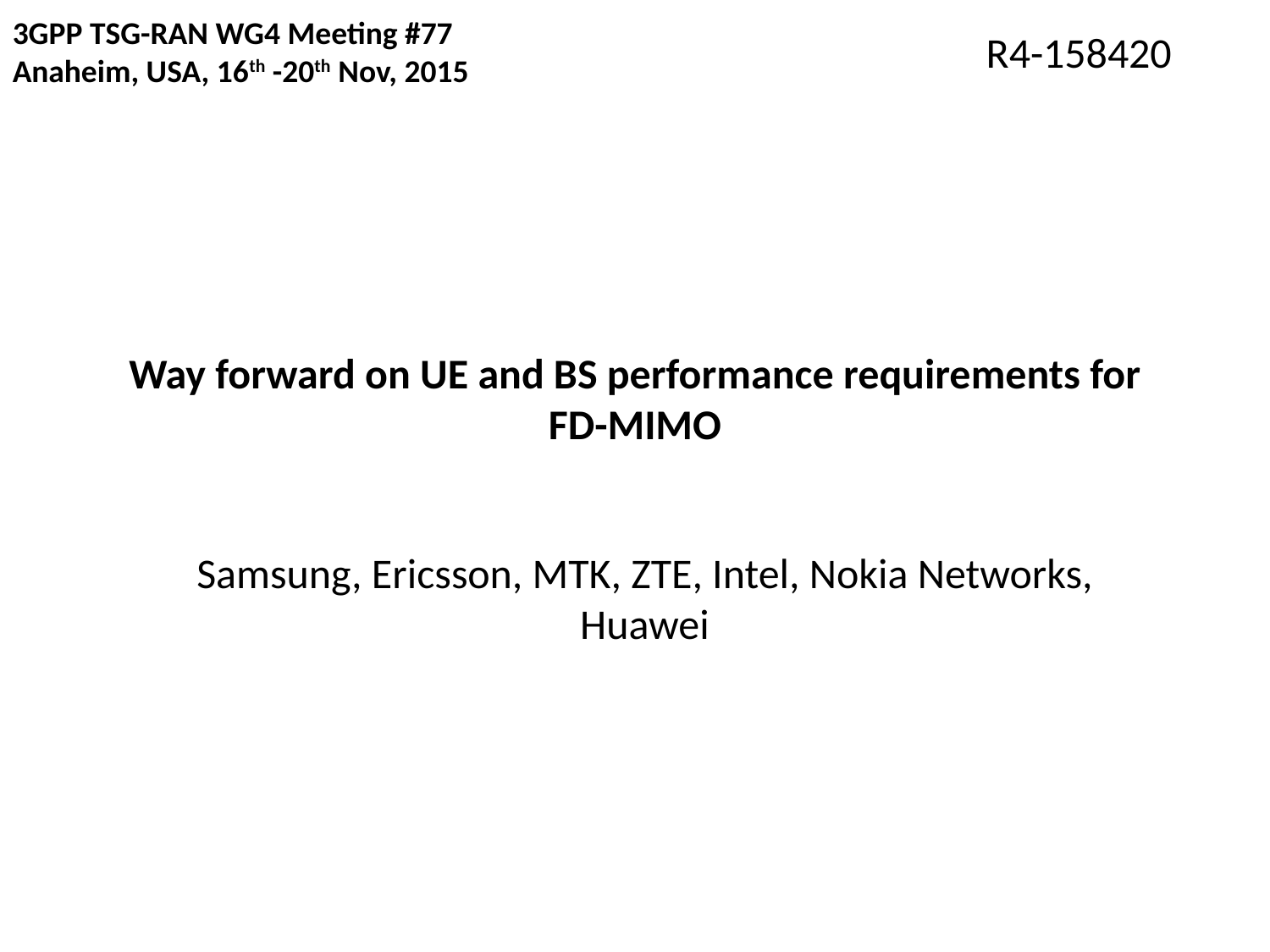

3GPP TSG-RAN WG4 Meeting #77
Anaheim, USA, 16th -20th Nov, 2015
R4-158420
# Way forward on UE and BS performance requirements for FD-MIMO
Samsung, Ericsson, MTK, ZTE, Intel, Nokia Networks, Huawei